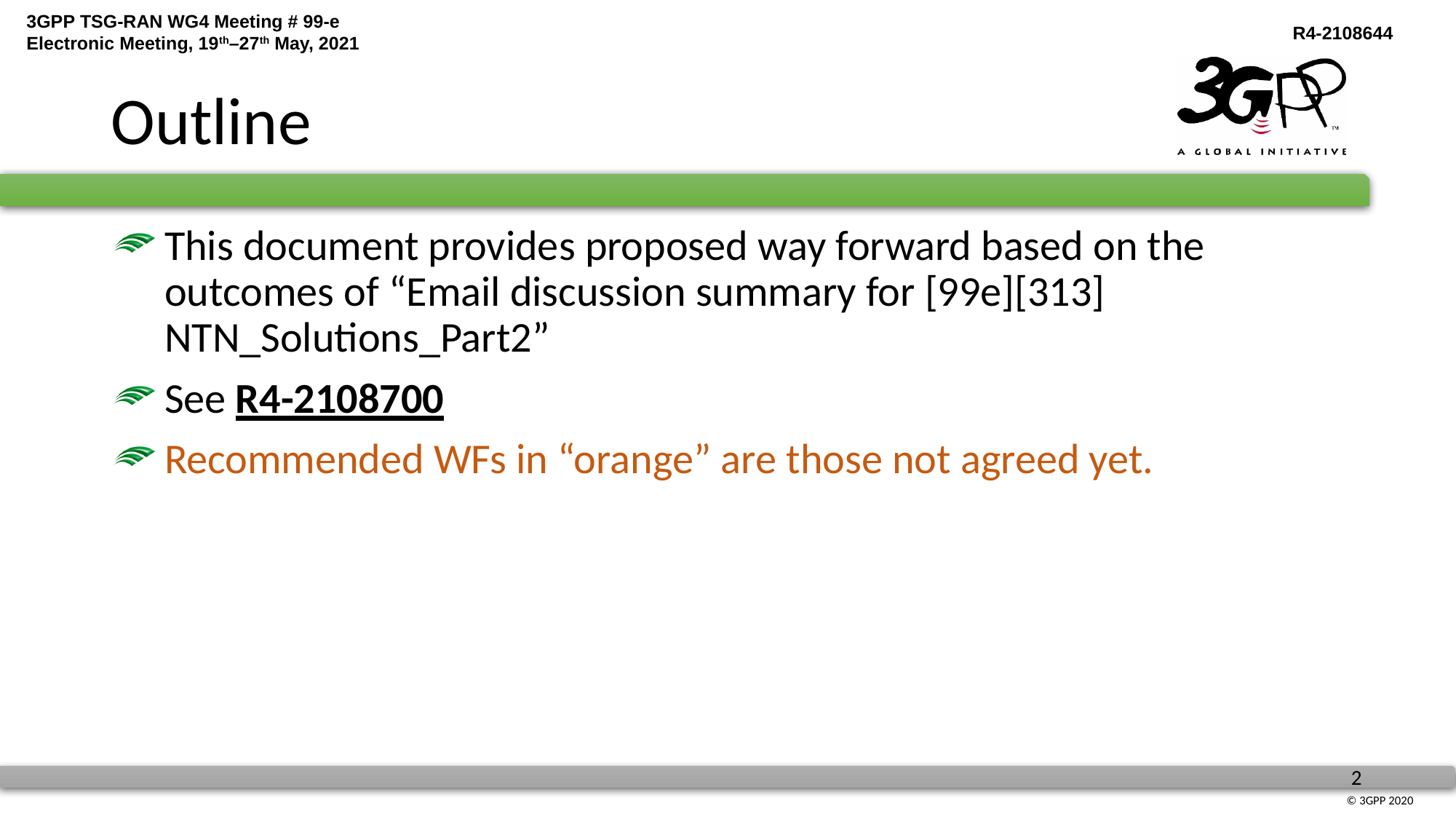

# Outline
This document provides proposed way forward based on the outcomes of “Email discussion summary for [99e][313] NTN_Solutions_Part2”
See R4-2108700
Recommended WFs in “orange” are those not agreed yet.